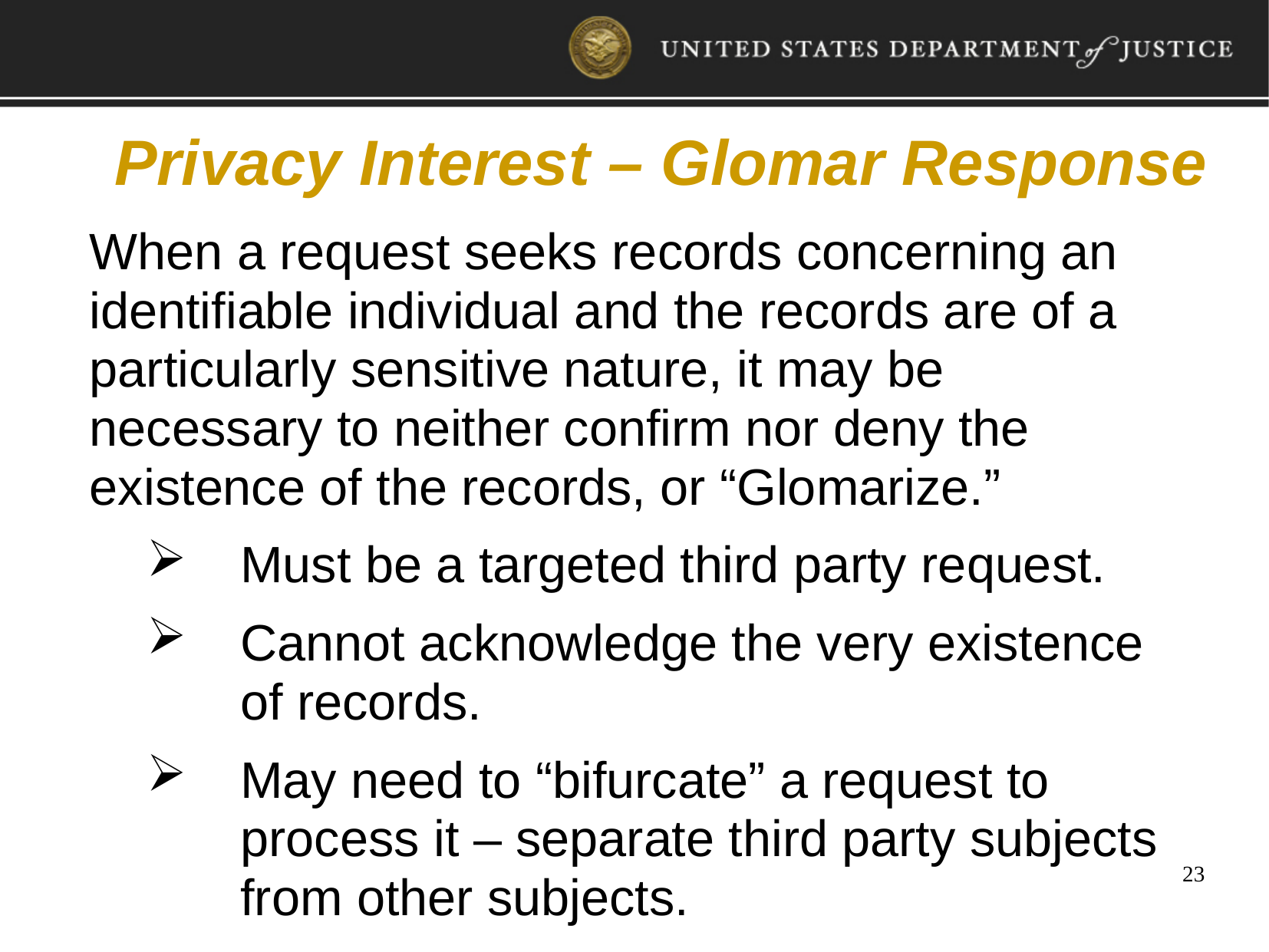

Privacy Interest – Glomar Response
When a request seeks records concerning an identifiable individual and the records are of a particularly sensitive nature, it may be necessary to neither confirm nor deny the existence of the records, or “Glomarize.”
Must be a targeted third party request.
Cannot acknowledge the very existence of records.
May need to “bifurcate” a request to process it – separate third party subjects from other subjects.
23